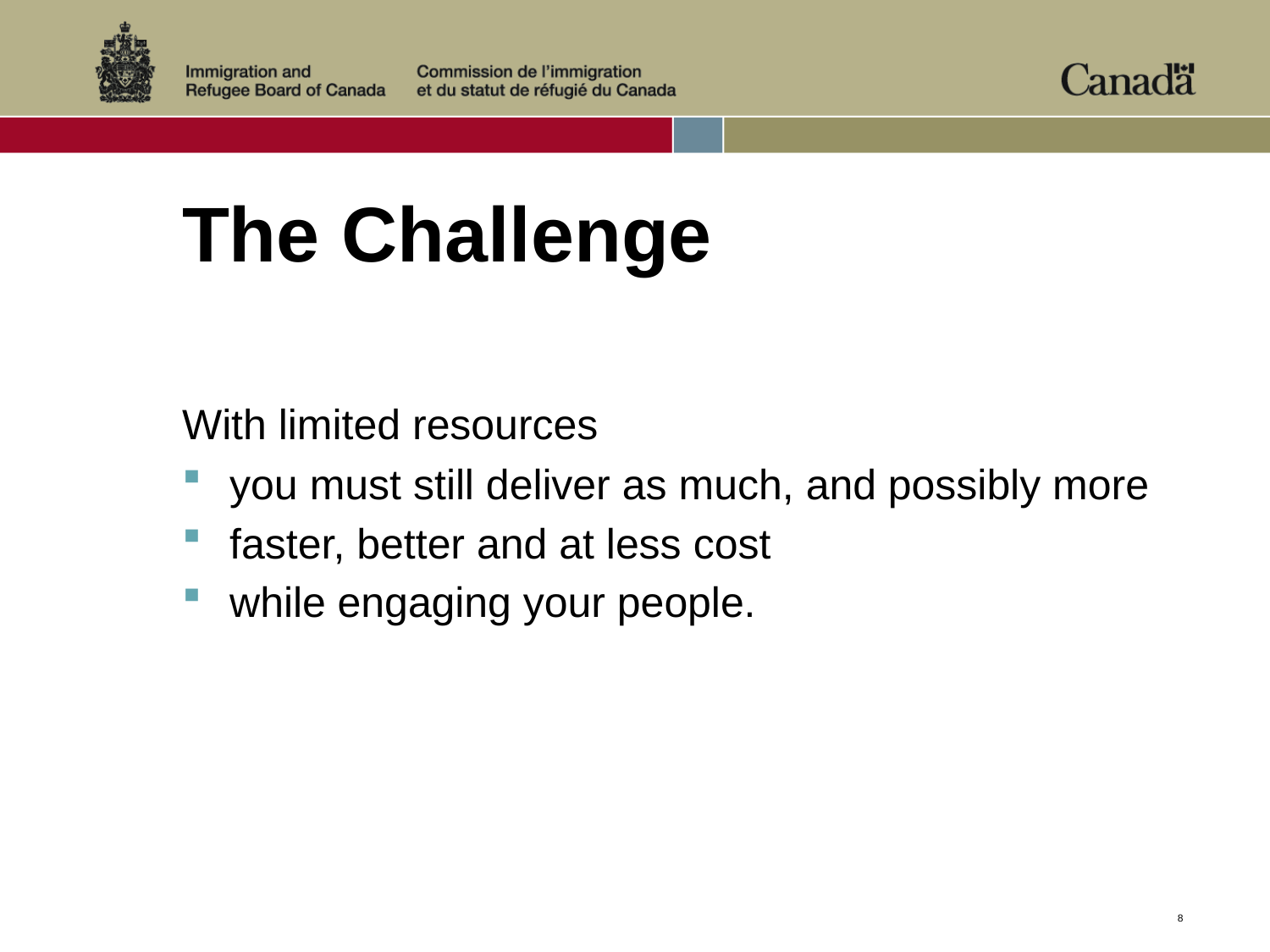

# The Challenge
With limited resources
you must still deliver as much, and possibly more
faster, better and at less cost
while engaging your people.

8